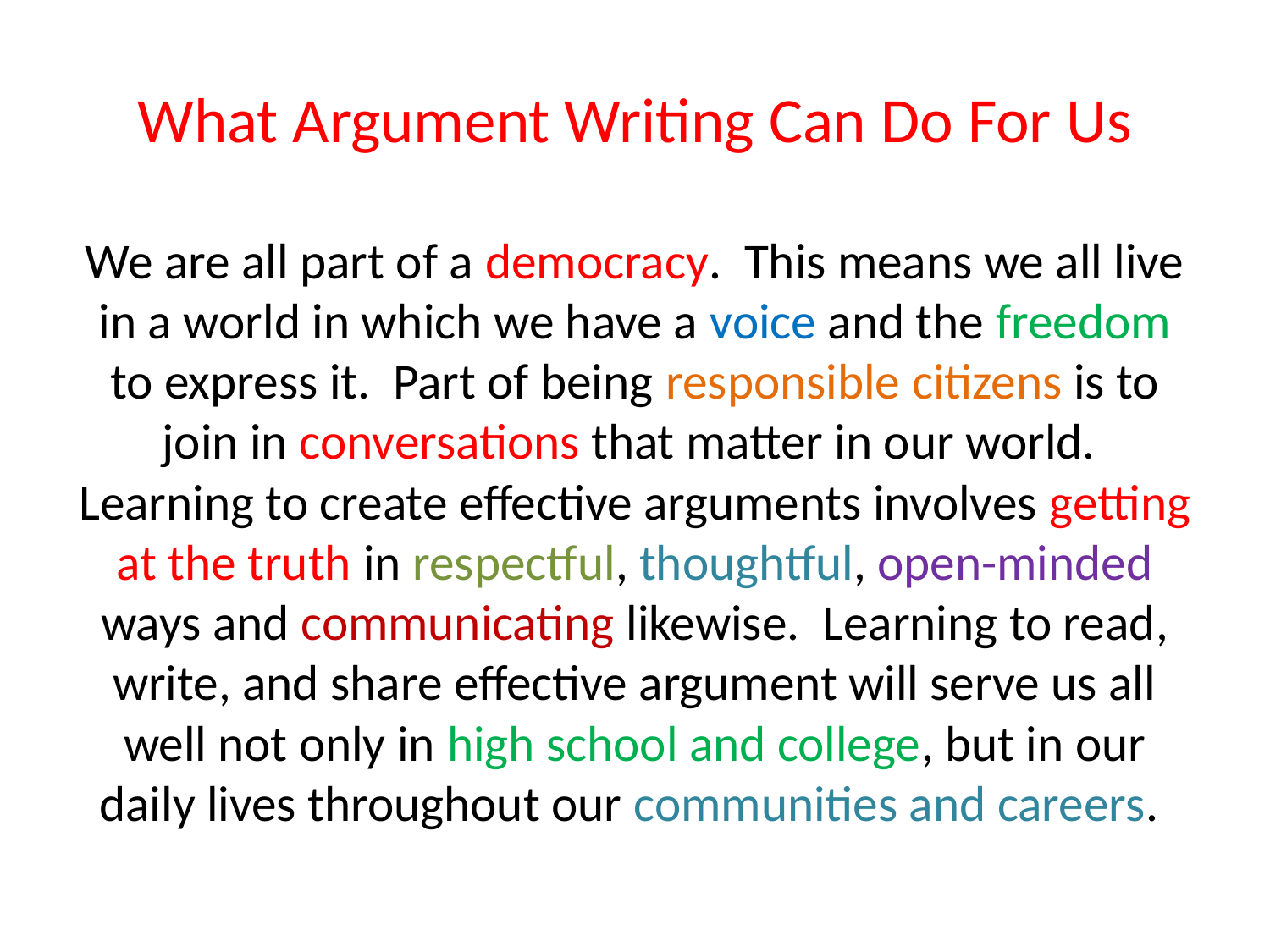

# What Argument Writing Can Do For Us
We are all part of a democracy.  This means we all live in a world in which we have a voice and the freedom to express it.  Part of being responsible citizens is to join in conversations that matter in our world.  Learning to create effective arguments involves getting at the truth in respectful, thoughtful, open-minded ways and communicating likewise.  Learning to read, write, and share effective argument will serve us all well not only in high school and college, but in our daily lives throughout our communities and careers.